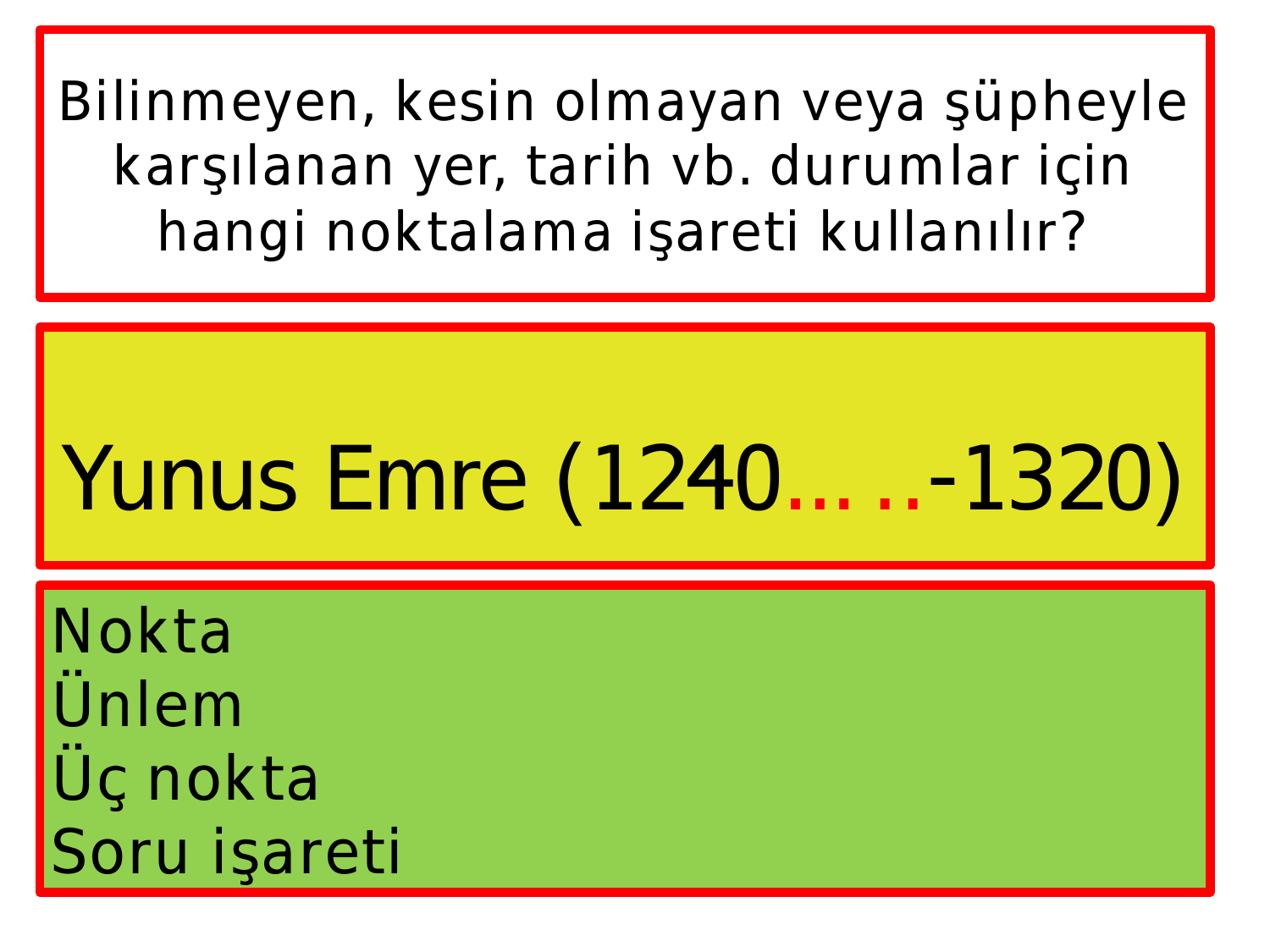

# Bilinmeyen, kesin olmayan veya şüpheyle karşılanan yer, tarih vb. durumlar için hangi noktalama işareti kullanılır?

Yunus Emre (1240…..-1320)
Nokta
Ünlem
Üç nokta
Soru işareti